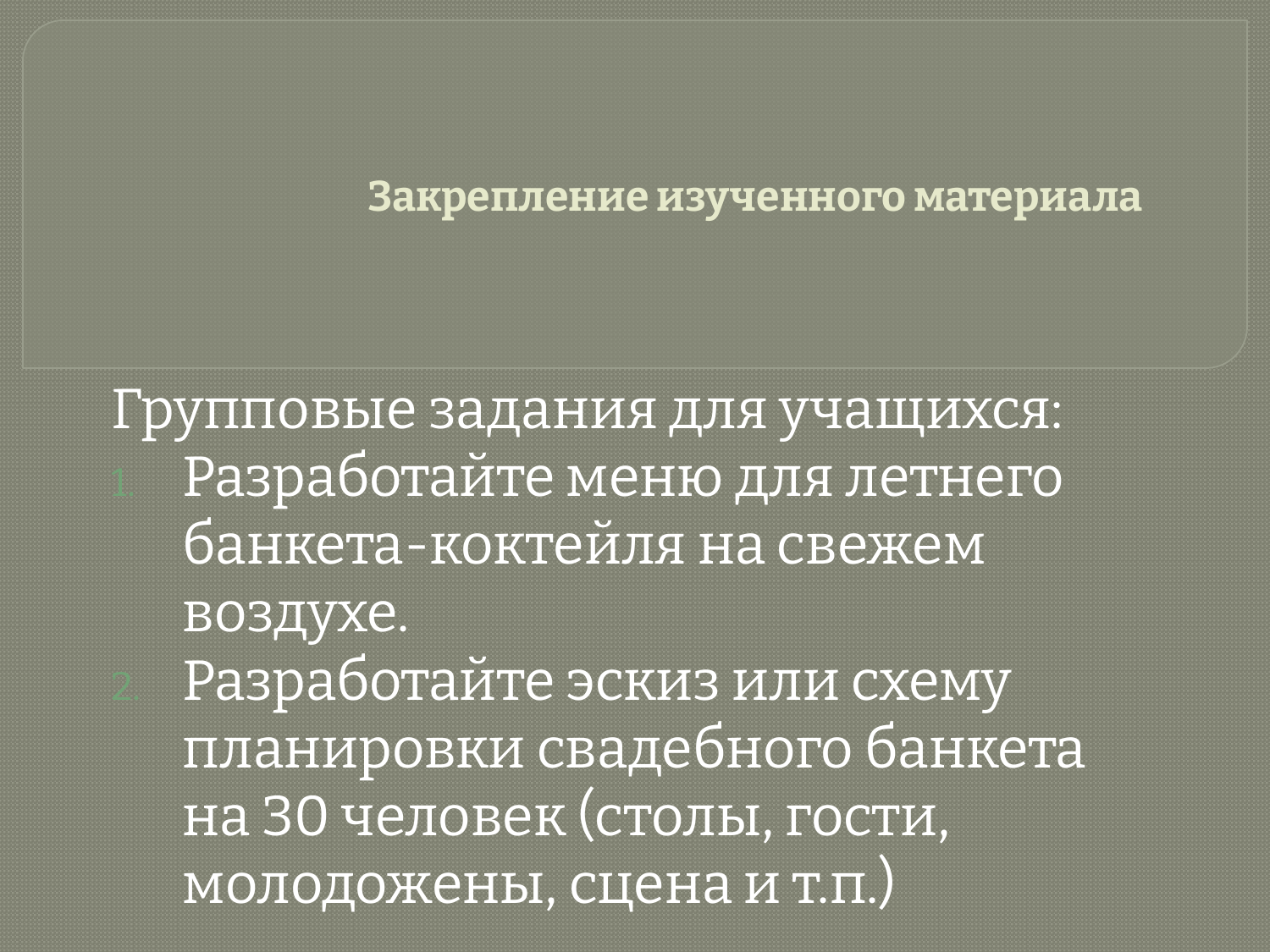

# Закрепление изученного материала
Групповые задания для учащихся:
Разработайте меню для летнего банкета-коктейля на свежем воздухе.
Разработайте эскиз или схему планировки свадебного банкета на 30 человек (столы, гости, молодожены, сцена и т.п.)